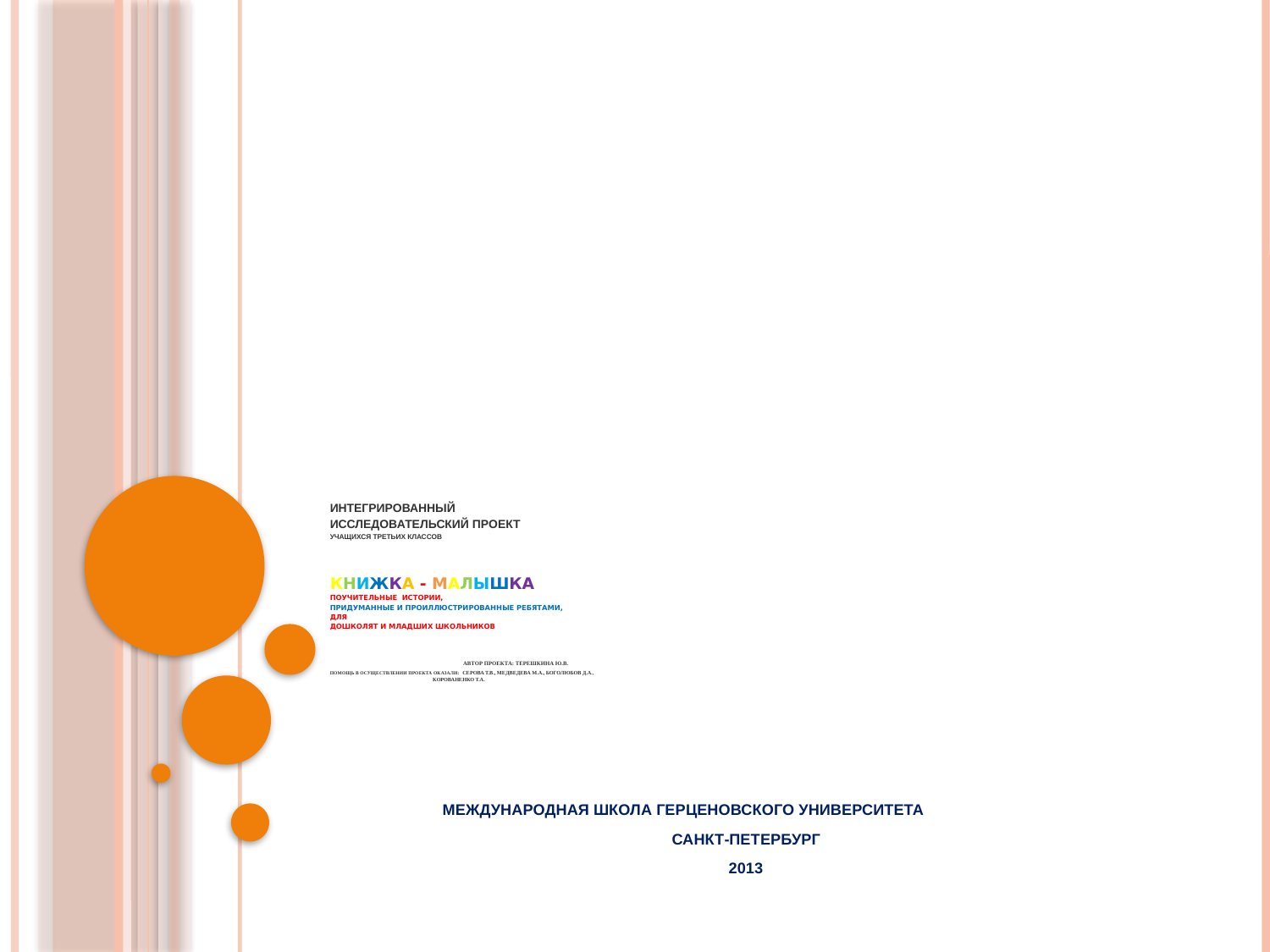

# Интегрированный исследовательский проект учащихся третьих классов КНИЖКА - МАЛЫШКА Поучительные  истории, придуманные и проиллюстрированные ребятами, для дошколят и младших школьников   автор проекта: Терешкина Ю.В. Помощь в осуществлении проекта оказали:  Серова Т.В., Медведева М.А., Боголюбов Д.А., Корованенко Т.А.

                   МЕЖДУНАРОДНАЯ ШКОЛА ГЕРЦЕНОВСКОГО УНИВЕРСИТЕТА
САНКТ-ПЕТЕРБУРГ
2013